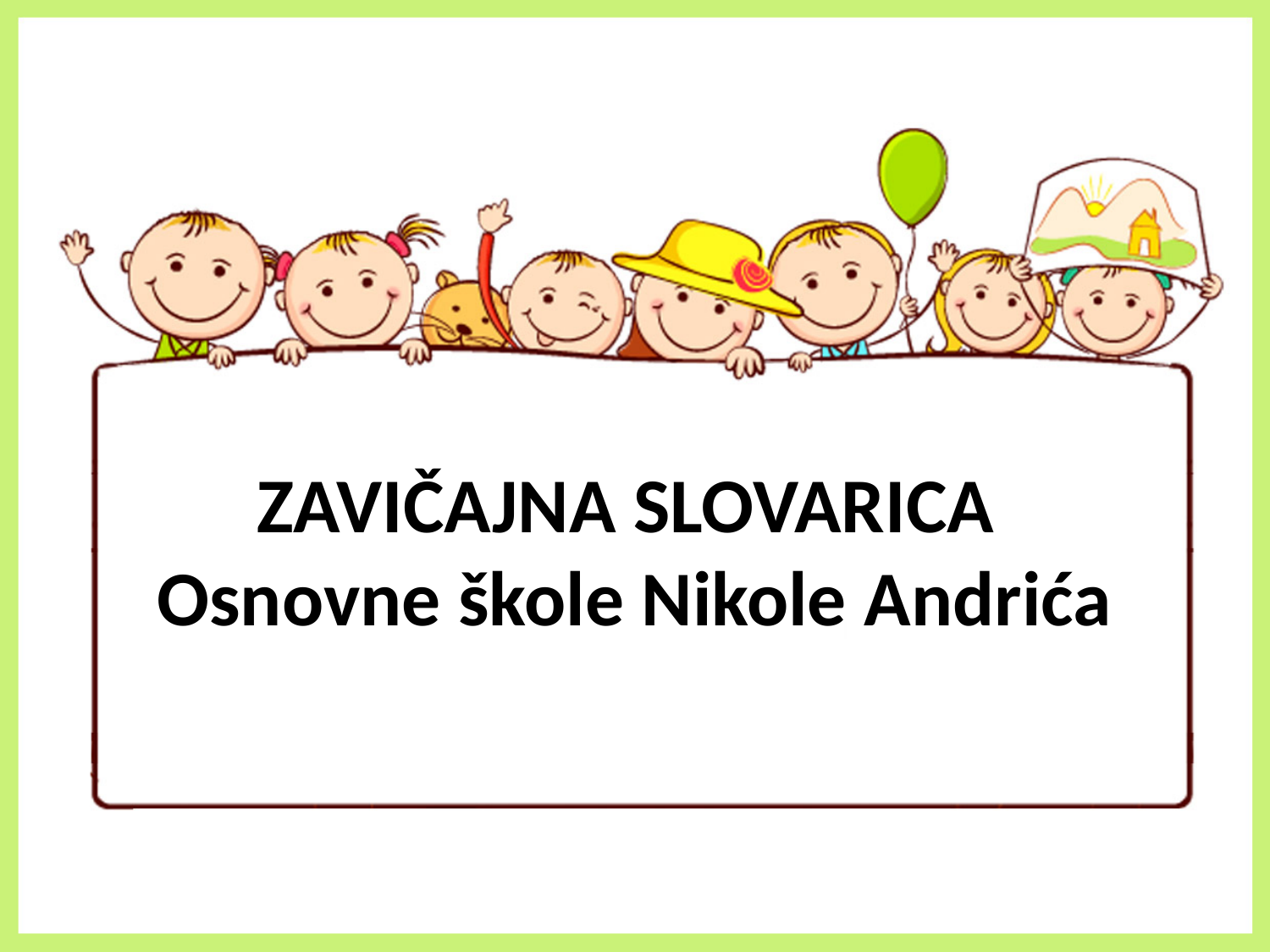

# ZAVIČAJNA SLOVARICA Osnovne škole Nikole Andrića